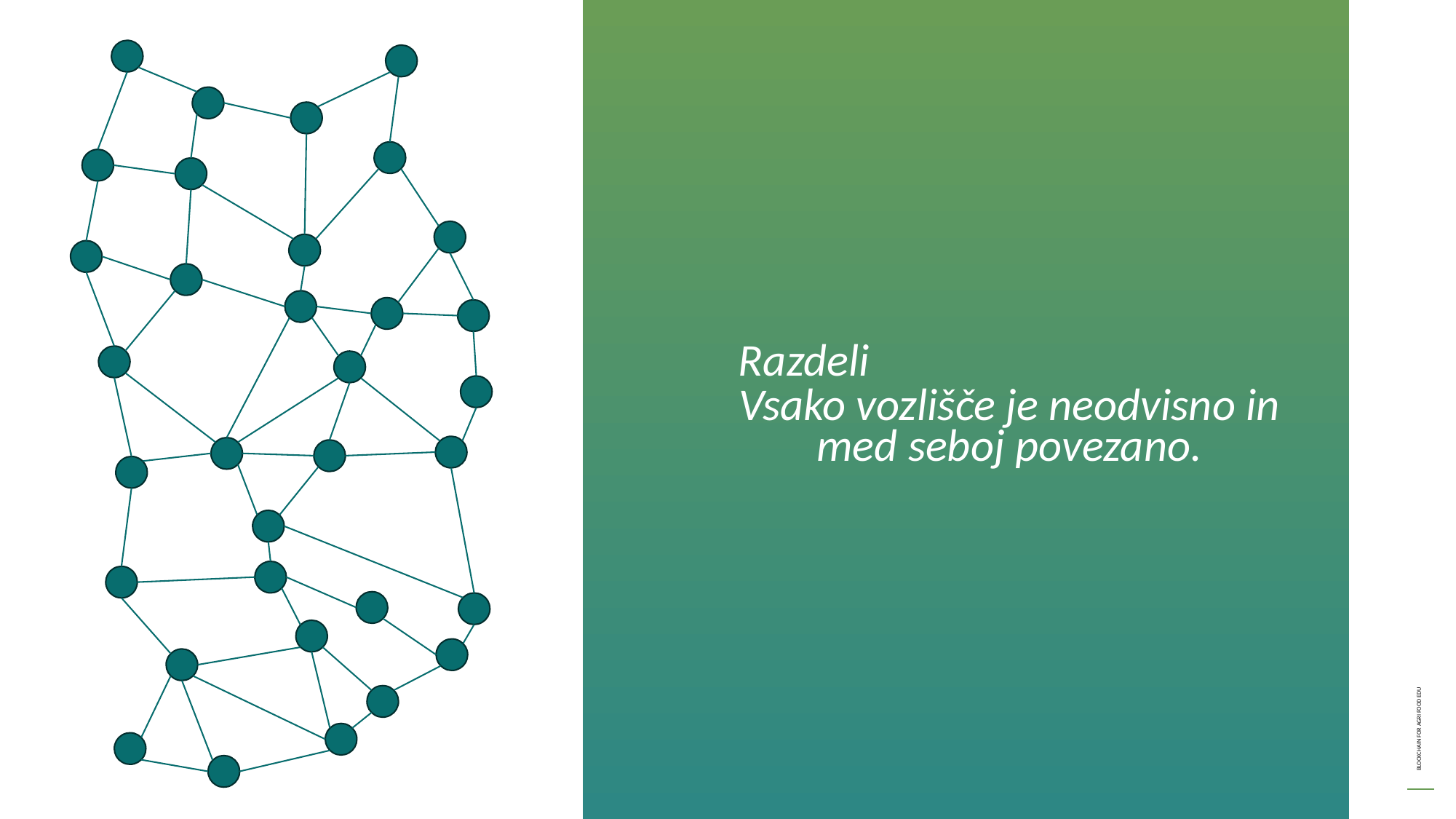

Razdeli
Vsako vozlišče je neodvisno in med seboj povezano.